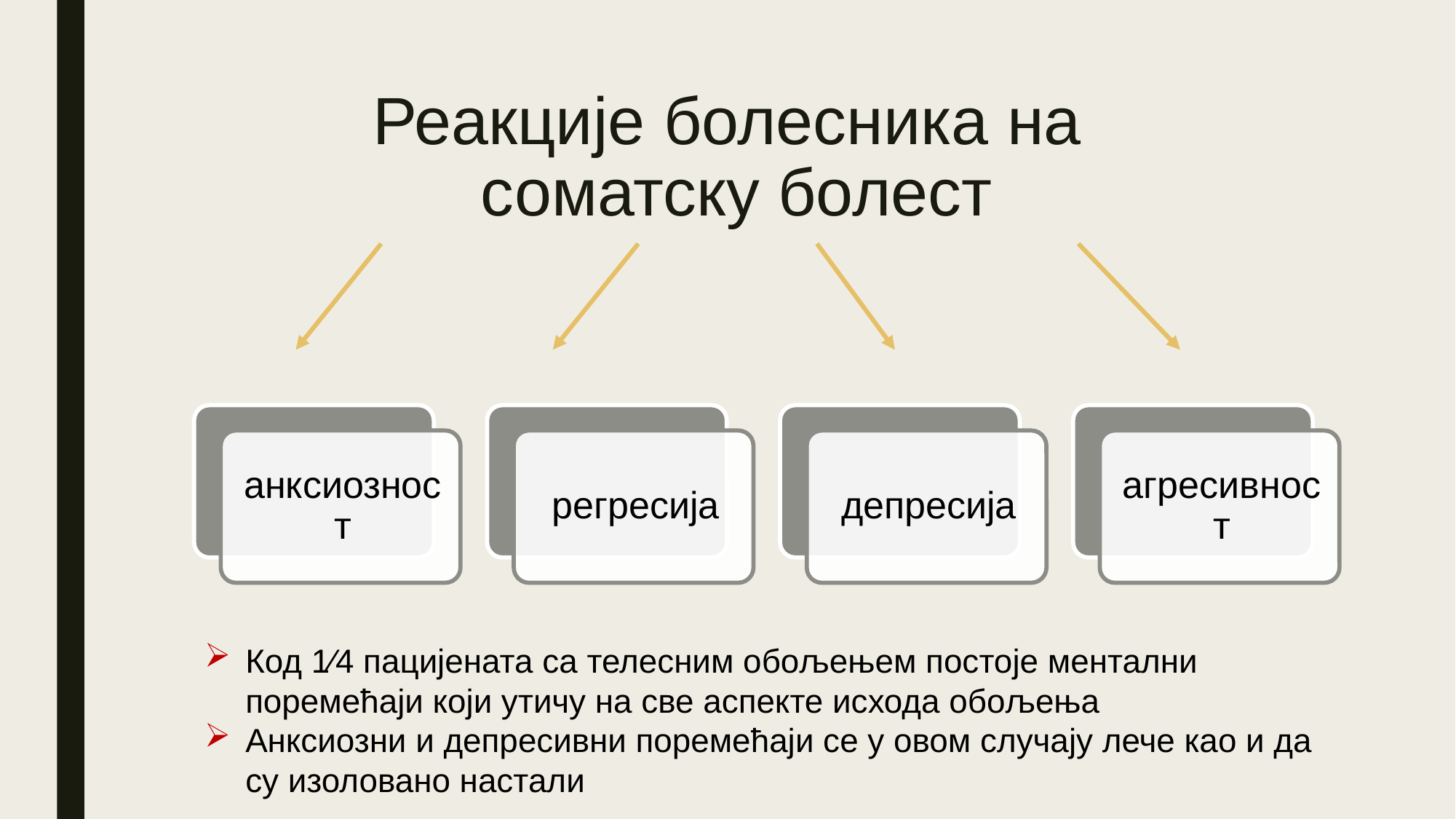

# Реакције болесника на соматску болест
анксиозност
регресија
депресија
агресивност
Код 1⁄4 пацијената са телесним обољењем постоје ментални поремећаји који утичу на све аспекте исхода обољења
Анксиозни и депресивни поремећаји се у овом случају лече као и да су изоловано настали